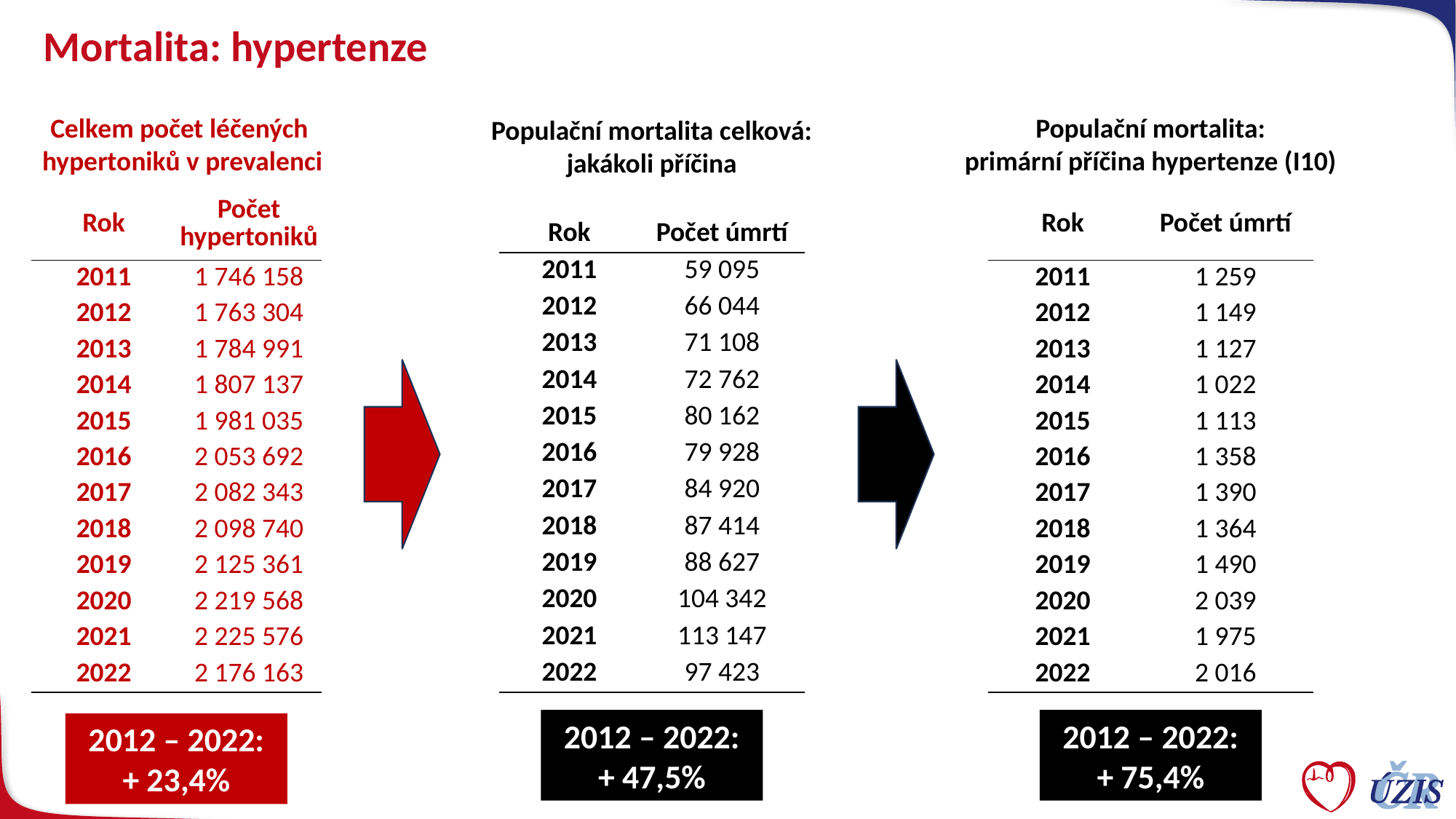

# Mortalita: hypertenze
Celkem počet léčených  hypertoniků v prevalenci
Populační mortalita:
primární příčina hypertenze (I10)
Populační mortalita celková:
jakákoli příčina
| Rok | Počet hypertoniků |
| --- | --- |
| 2011 | 1 746 158 |
| 2012 | 1 763 304 |
| 2013 | 1 784 991 |
| 2014 | 1 807 137 |
| 2015 | 1 981 035 |
| 2016 | 2 053 692 |
| 2017 | 2 082 343 |
| 2018 | 2 098 740 |
| 2019 | 2 125 361 |
| 2020 | 2 219 568 |
| 2021 | 2 225 576 |
| 2022 | 2 176 163 |
| Rok | Počet úmrtí |
| --- | --- |
| 2011 | 1 259 |
| 2012 | 1 149 |
| 2013 | 1 127 |
| 2014 | 1 022 |
| 2015 | 1 113 |
| 2016 | 1 358 |
| 2017 | 1 390 |
| 2018 | 1 364 |
| 2019 | 1 490 |
| 2020 | 2 039 |
| 2021 | 1 975 |
| 2022 | 2 016 |
| Rok | Počet úmrtí |
| --- | --- |
| 2011 | 59 095 |
| 2012 | 66 044 |
| 2013 | 71 108 |
| 2014 | 72 762 |
| 2015 | 80 162 |
| 2016 | 79 928 |
| 2017 | 84 920 |
| 2018 | 87 414 |
| 2019 | 88 627 |
| 2020 | 104 342 |
| 2021 | 113 147 |
| 2022 | 97 423 |

2012 – 2022:
+ 47,5%
2012 – 2022:
+ 75,4%
2012 – 2022:
+ 23,4%